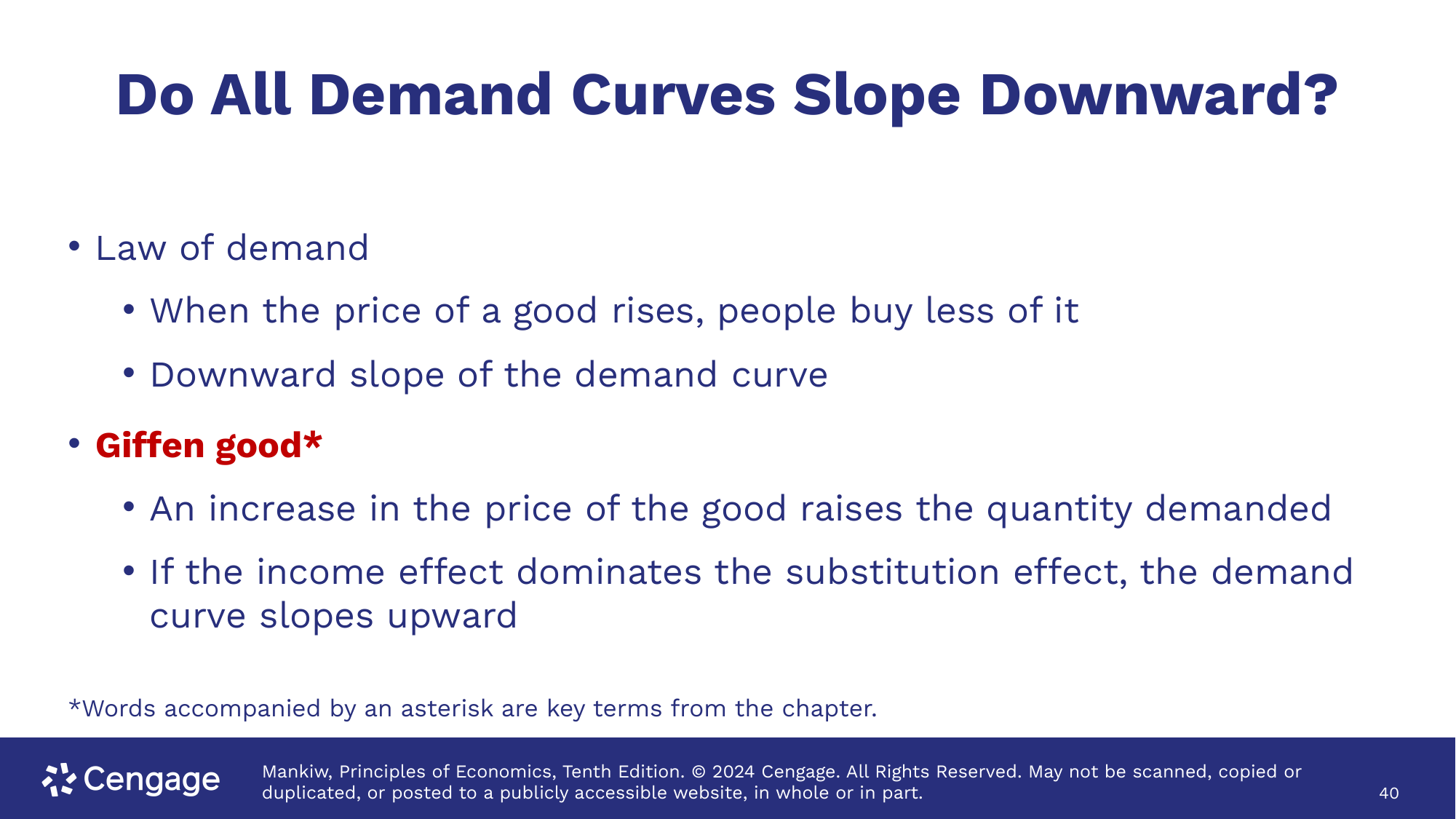

# Do All Demand Curves Slope Downward?
Law of demand
When the price of a good rises, people buy less of it
Downward slope of the demand curve
Giffen good*
An increase in the price of the good raises the quantity demanded
If the income effect dominates the substitution effect, the demand curve slopes upward
*Words accompanied by an asterisk are key terms from the chapter.